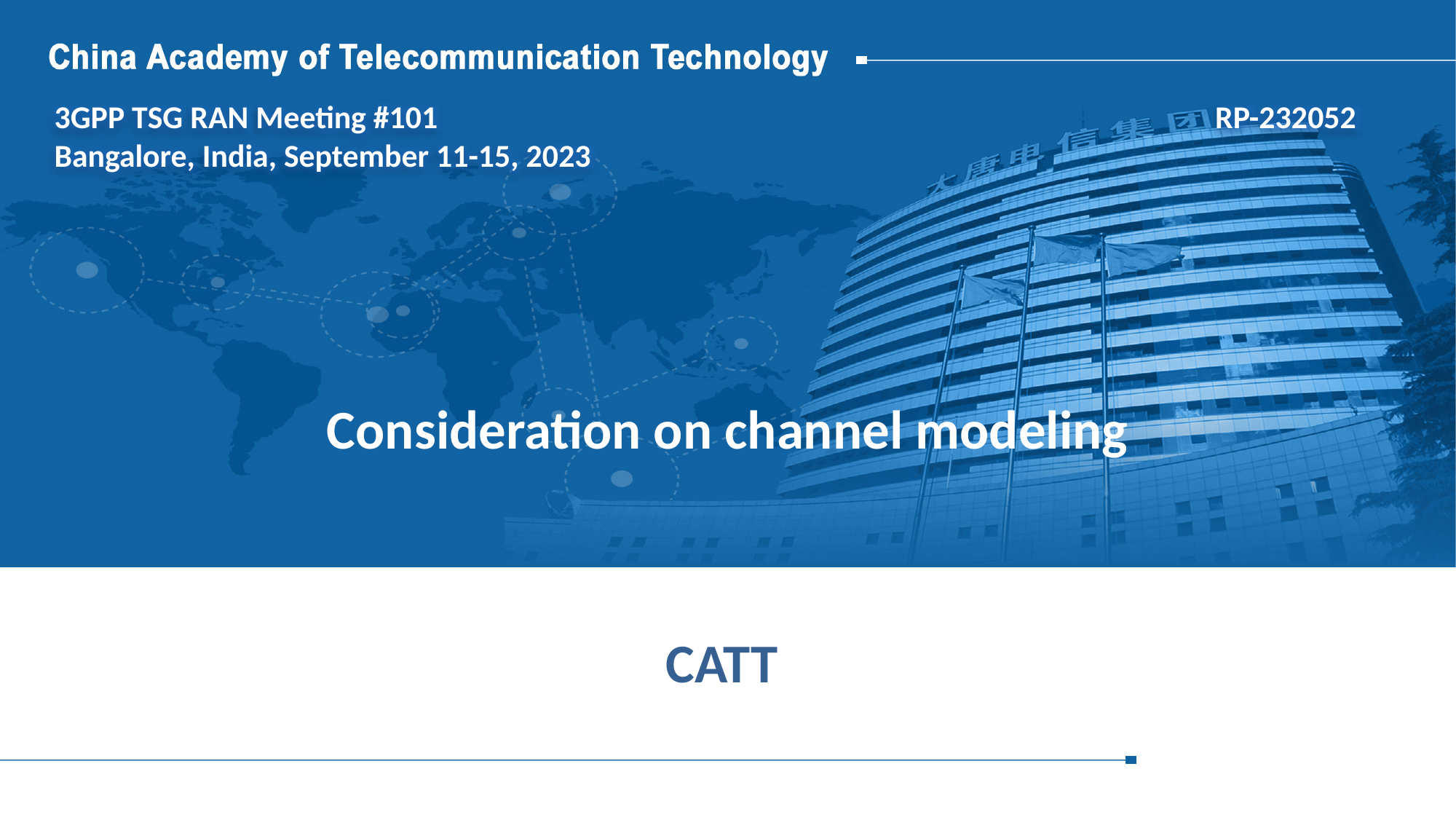

3GPP TSG RAN Meeting #101                                                                                                           RP-232052
Bangalore, India, September 11-15, 2023
# Consideration on channel modeling
CATT